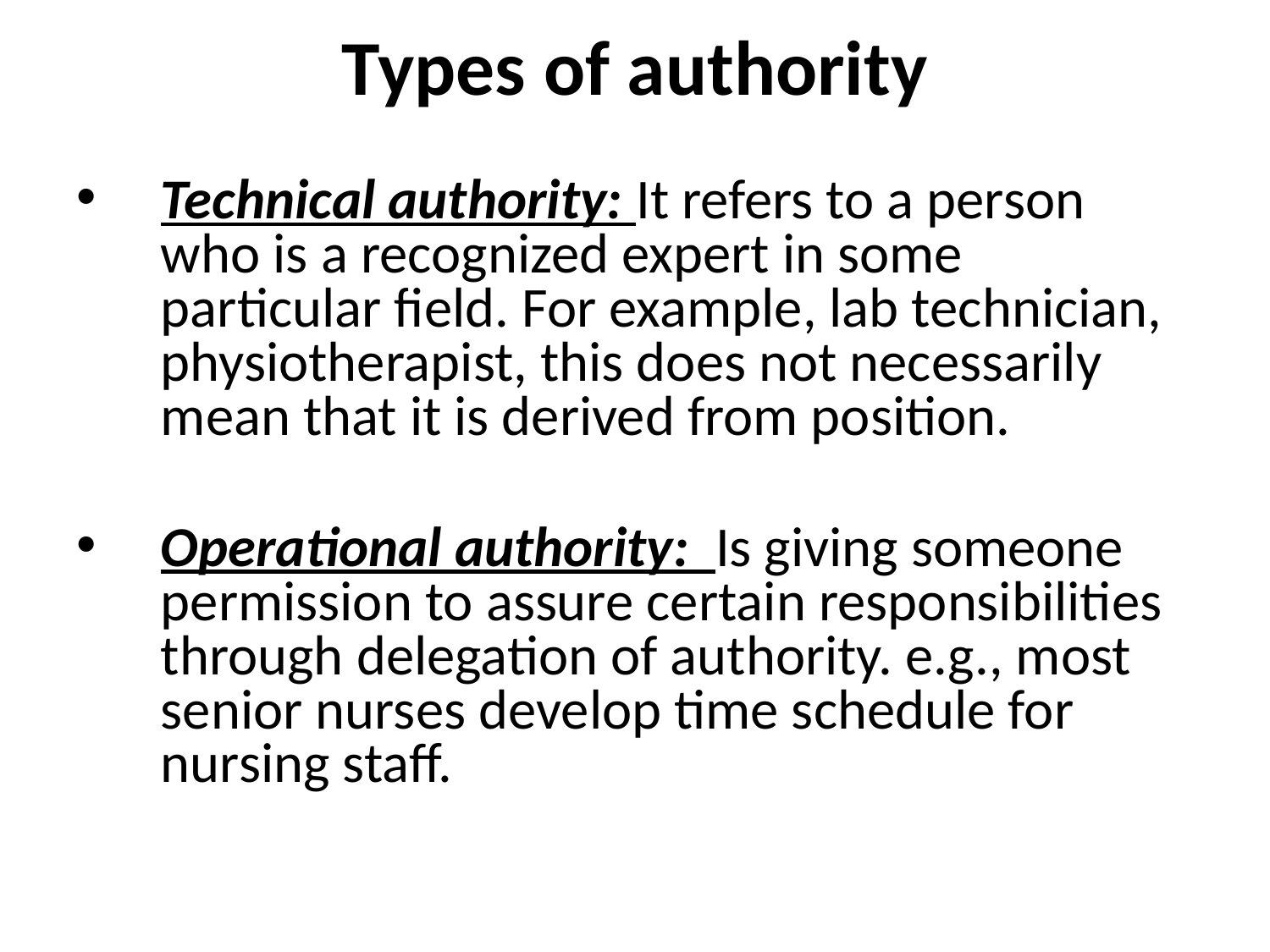

# Types of authority
Technical authority: It refers to a person who is a recognized expert in some particular field. For example, lab technician, physiotherapist, this does not necessarily mean that it is derived from position.

Operational authority:  Is giving someone permission to assure certain responsibilities through delegation of authority. e.g., most senior nurses develop time schedule for nursing staff.